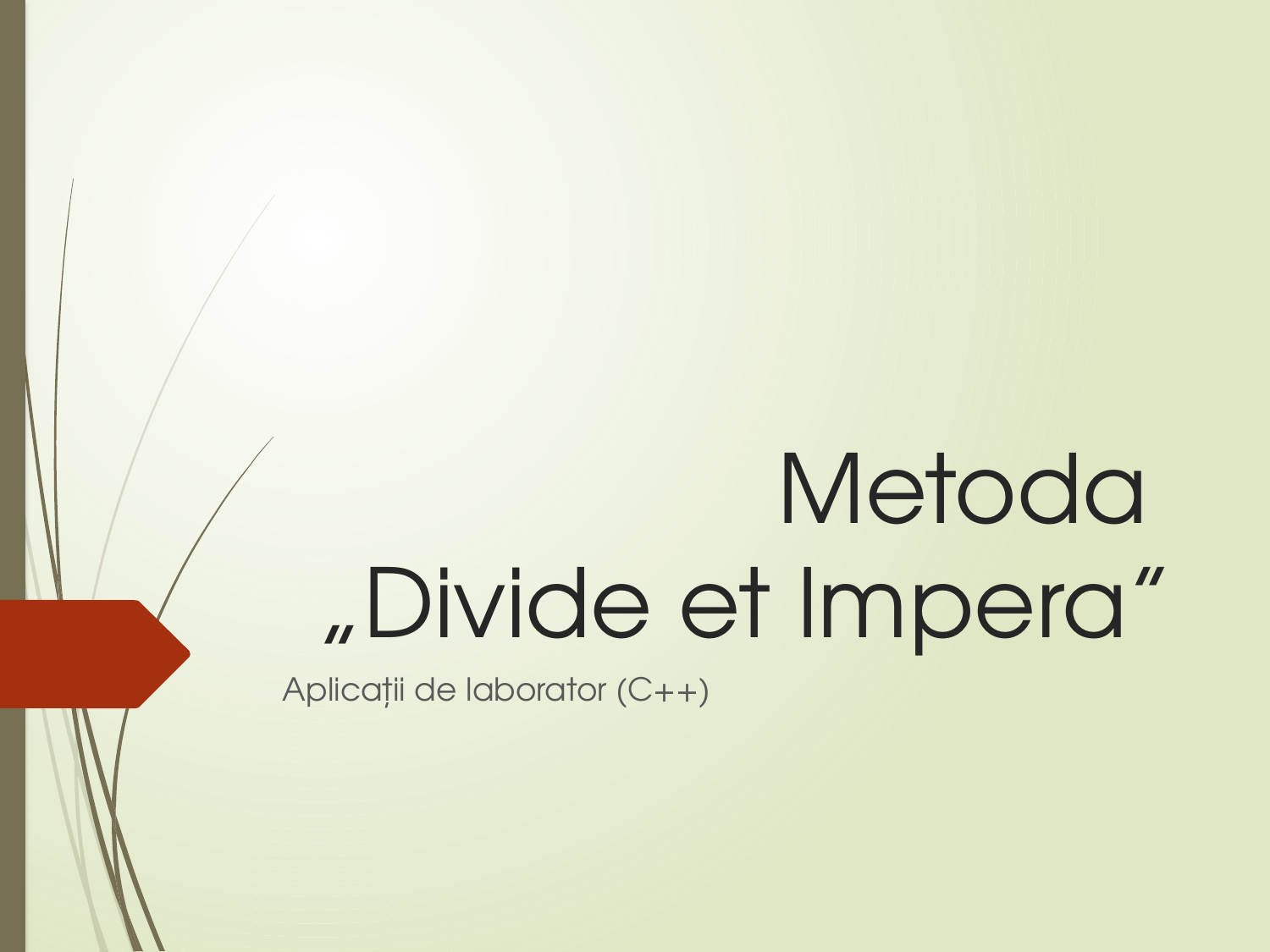

# Metoda „Divide et Impera”
Aplicaţii de laborator (C++)